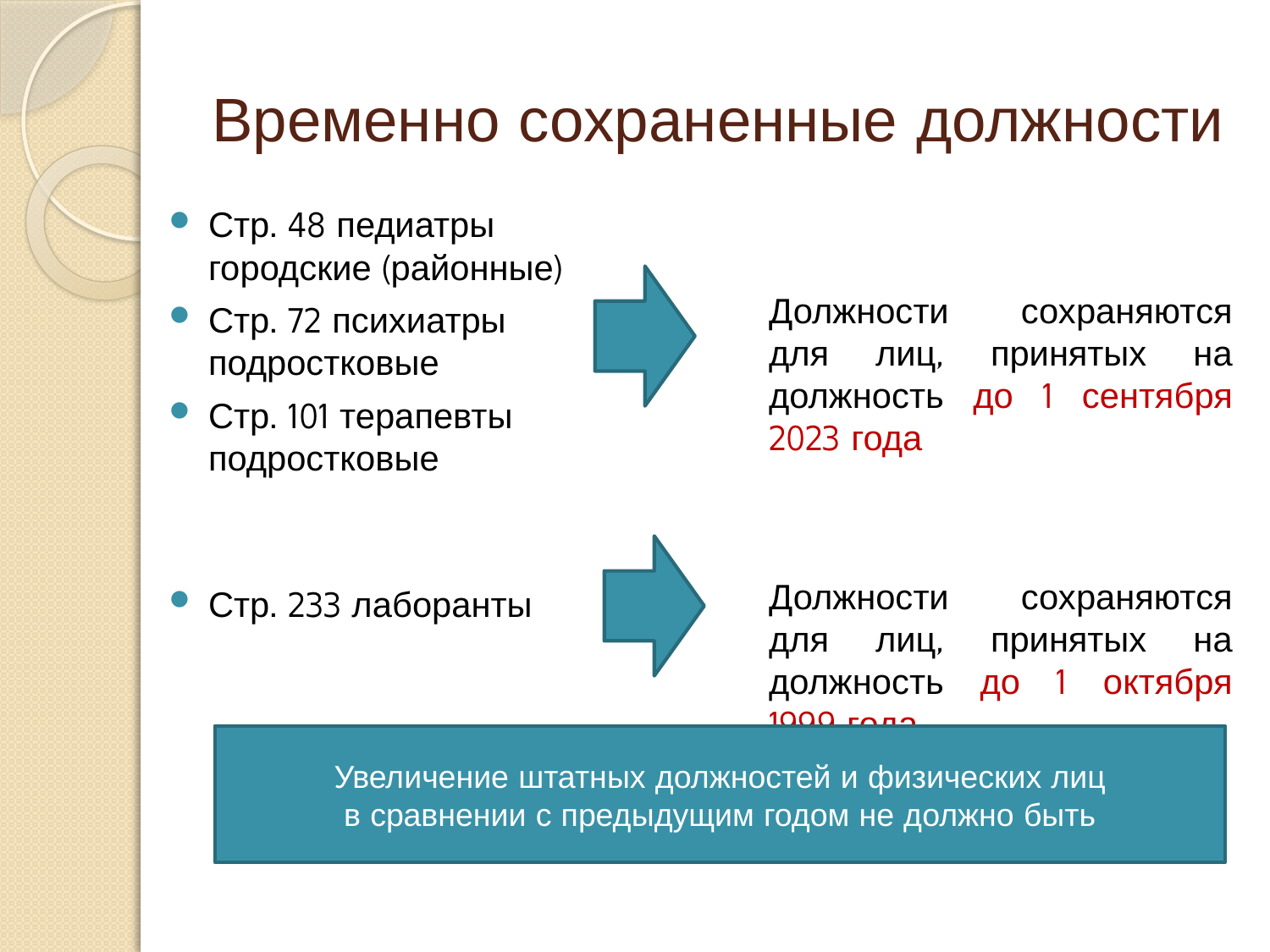

# Временно сохраненные должности

Должности сохраняются для лиц, принятых на должность до 1 сентября 2023 года

Должности сохраняются для лиц, принятых на должность до 1 октября 1999 года

Стр. 48 педиатры
городские (районные)
Стр. 72 психиатры подростковые
Стр. 101 терапевты подростковые

Стр. 233 лаборанты

Увеличение штатных должностей и физических лиц
в сравнении с предыдущим годом не должно быть